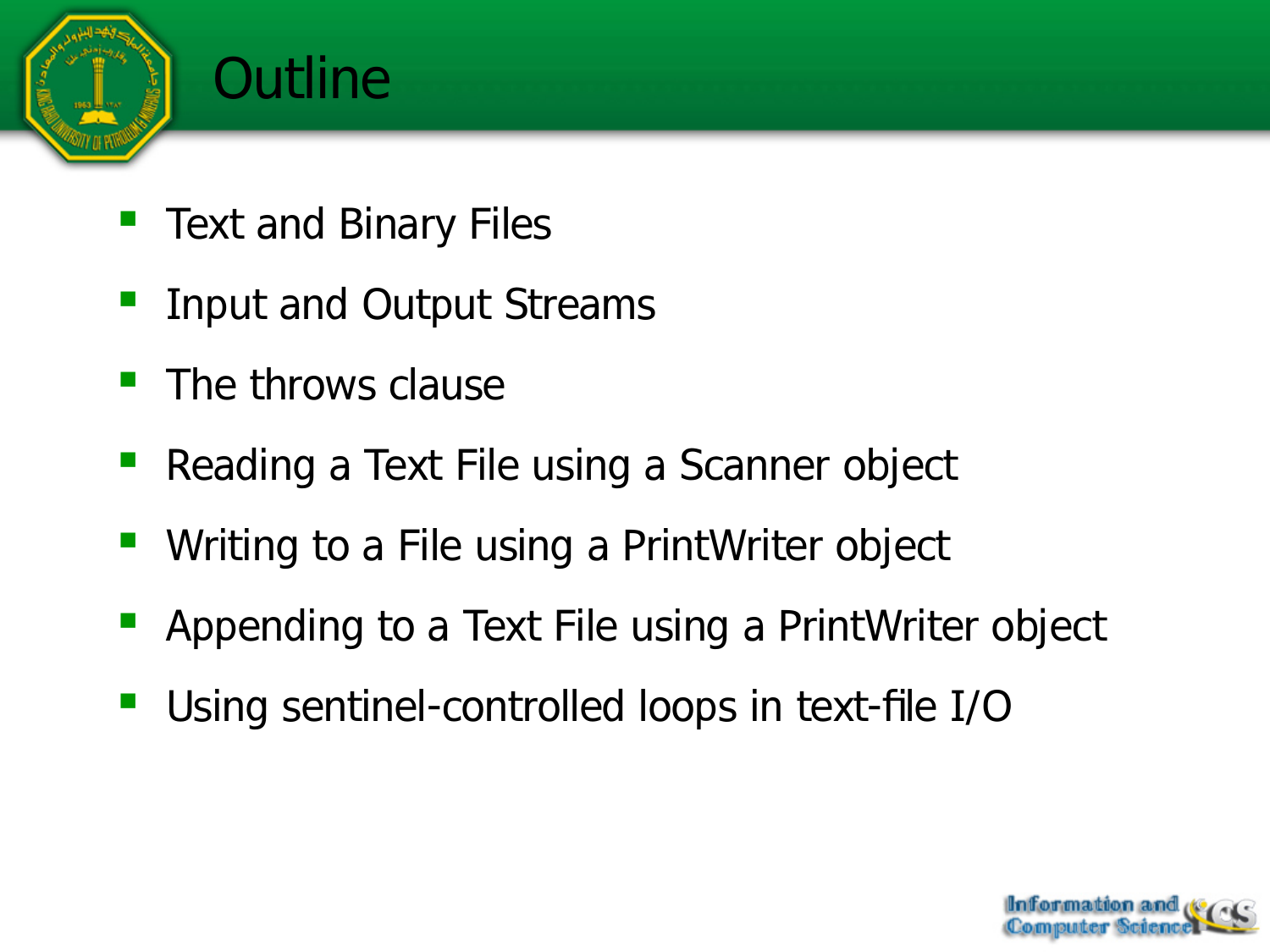

# Outline
Text and Binary Files
Input and Output Streams
The throws clause
Reading a Text File using a Scanner object
Writing to a File using a PrintWriter object
Appending to a Text File using a PrintWriter object
Using sentinel-controlled loops in text-file I/O